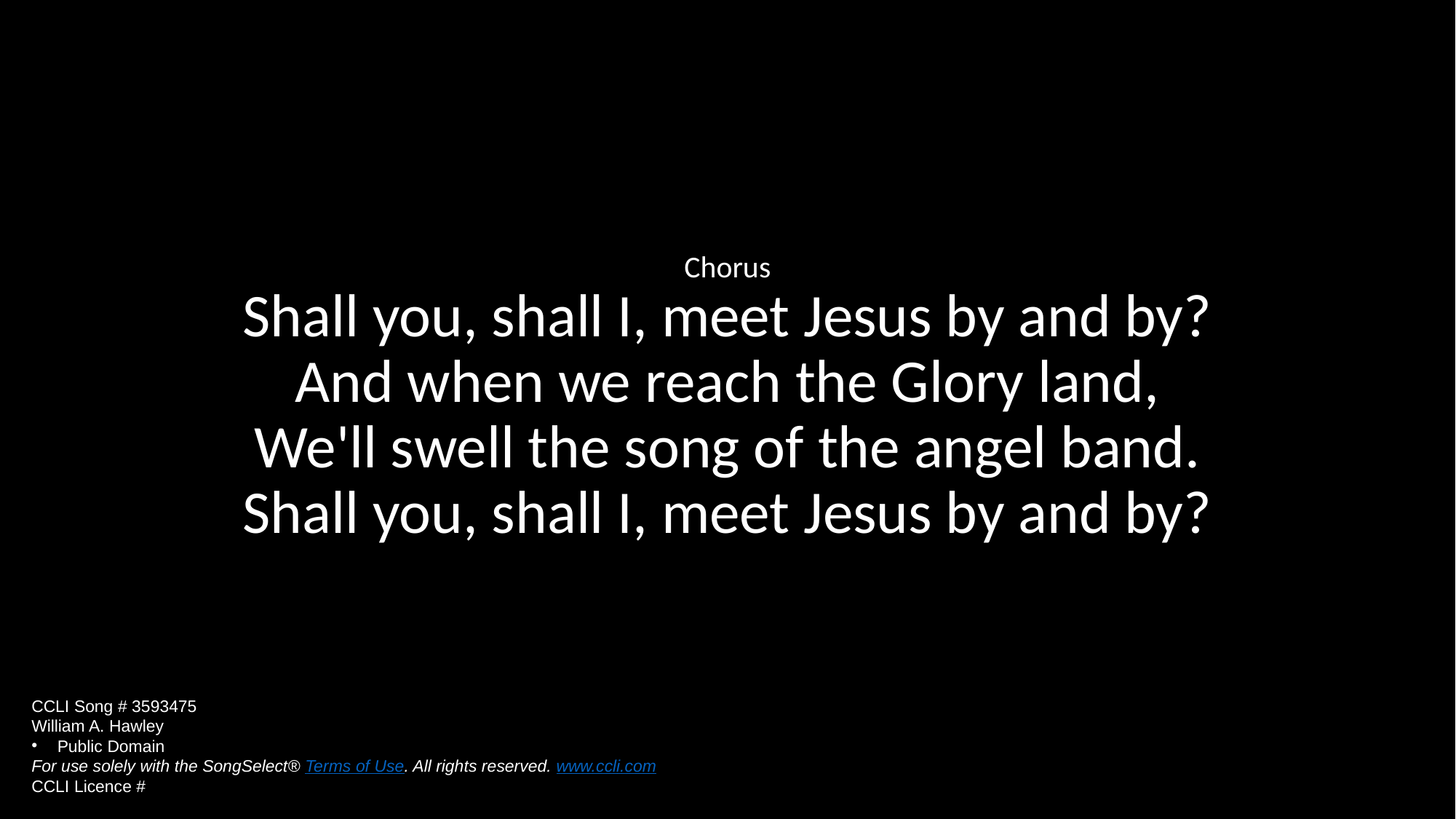

Chorus
Shall you, shall I, meet Jesus by and by?
And when we reach the Glory land,
We'll swell the song of the angel band.
Shall you, shall I, meet Jesus by and by?
CCLI Song # 3593475
William A. Hawley
Public Domain
For use solely with the SongSelect® Terms of Use. All rights reserved. www.ccli.com
CCLI Licence #